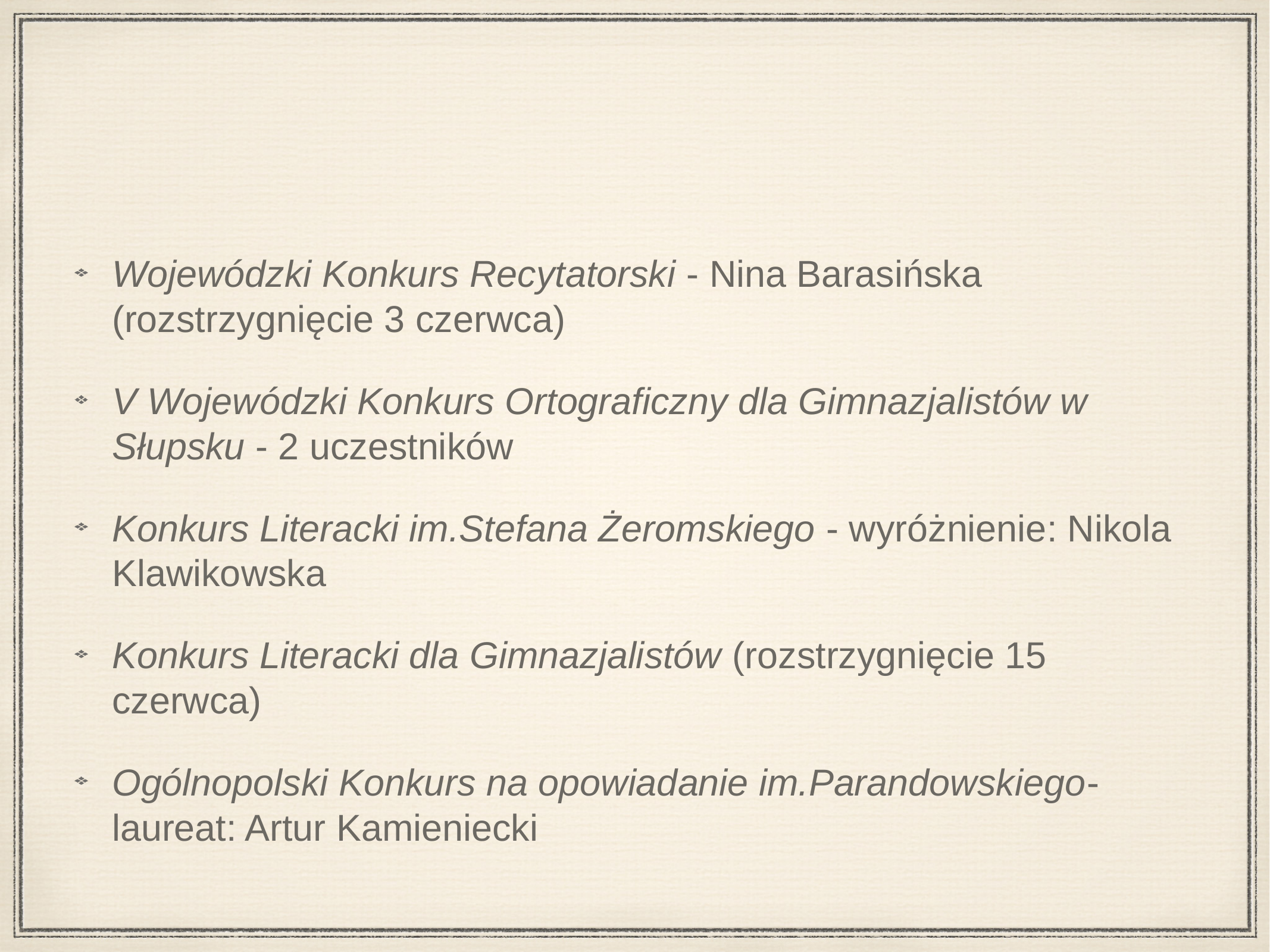

#
Wojewódzki Konkurs Recytatorski - Nina Barasińska (rozstrzygnięcie 3 czerwca)
V Wojewódzki Konkurs Ortograficzny dla Gimnazjalistów w Słupsku - 2 uczestników
Konkurs Literacki im.Stefana Żeromskiego - wyróżnienie: Nikola Klawikowska
Konkurs Literacki dla Gimnazjalistów (rozstrzygnięcie 15 czerwca)
Ogólnopolski Konkurs na opowiadanie im.Parandowskiego- laureat: Artur Kamieniecki